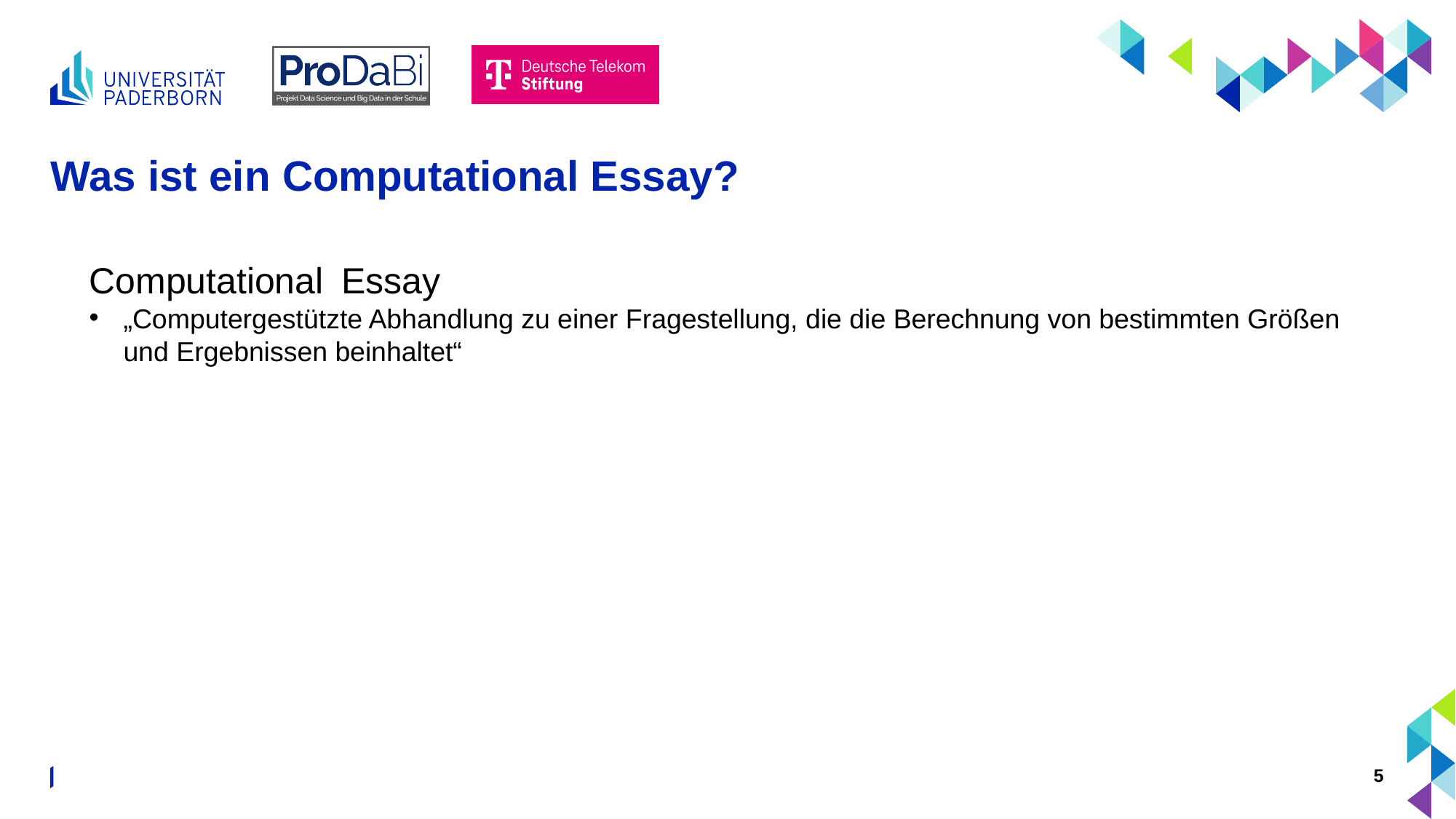

# Was ist ein Computational Essay?

„Computergestützte Abhandlung zu einer Fragestellung, die die Berechnung von bestimmten Größen und Ergebnissen beinhaltet“

Computational
Essay
Input: Computational Essays
5